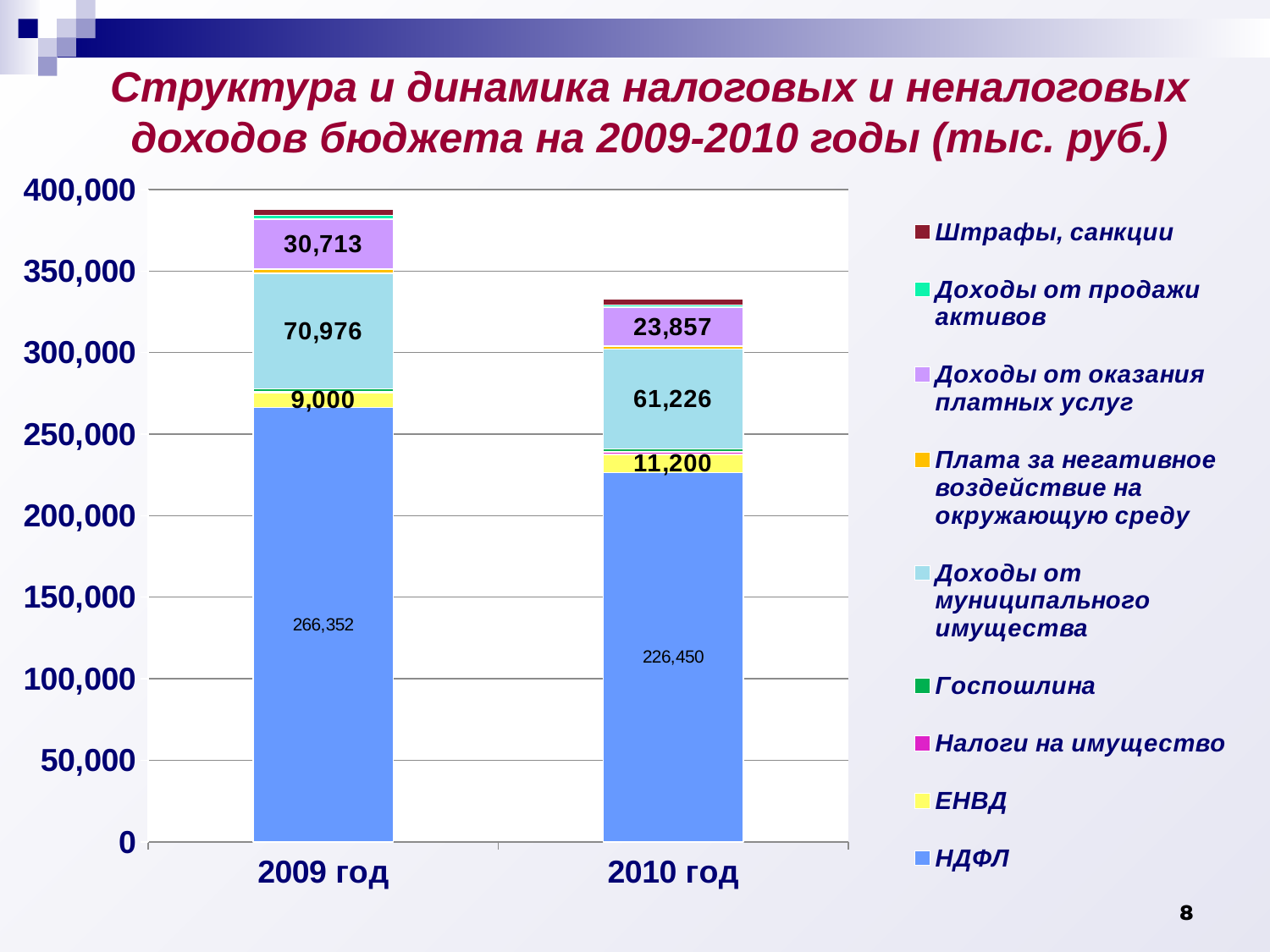

# Структура и динамика налоговых и неналоговых доходов бюджета на 2009-2010 годы (тыс. руб.)

### Chart

| Category | НДФЛ | ЕНВД | Налоги на имущество | Госпошлина | Доходы от муниципального имущества | Плата за негативное воздействие на окружающую среду | Доходы от оказания платных услуг | Доходы от продажи активов | Штрафы, санкции |
|---|---|---|---|---|---|---|---|---|---|
| 2009 год | 266352.0 | 9000.0 | 786.0 | 1567.0 | 70976.0 | 2514.0 | 30713.0 | 2478.0 | 3351.0 |
| 2010 год | 226450.0 | 11200.0 | 1542.0 | 1724.0 | 61226.0 | 1855.0 | 23857.0 | 1200.0 | 3686.0 |
8